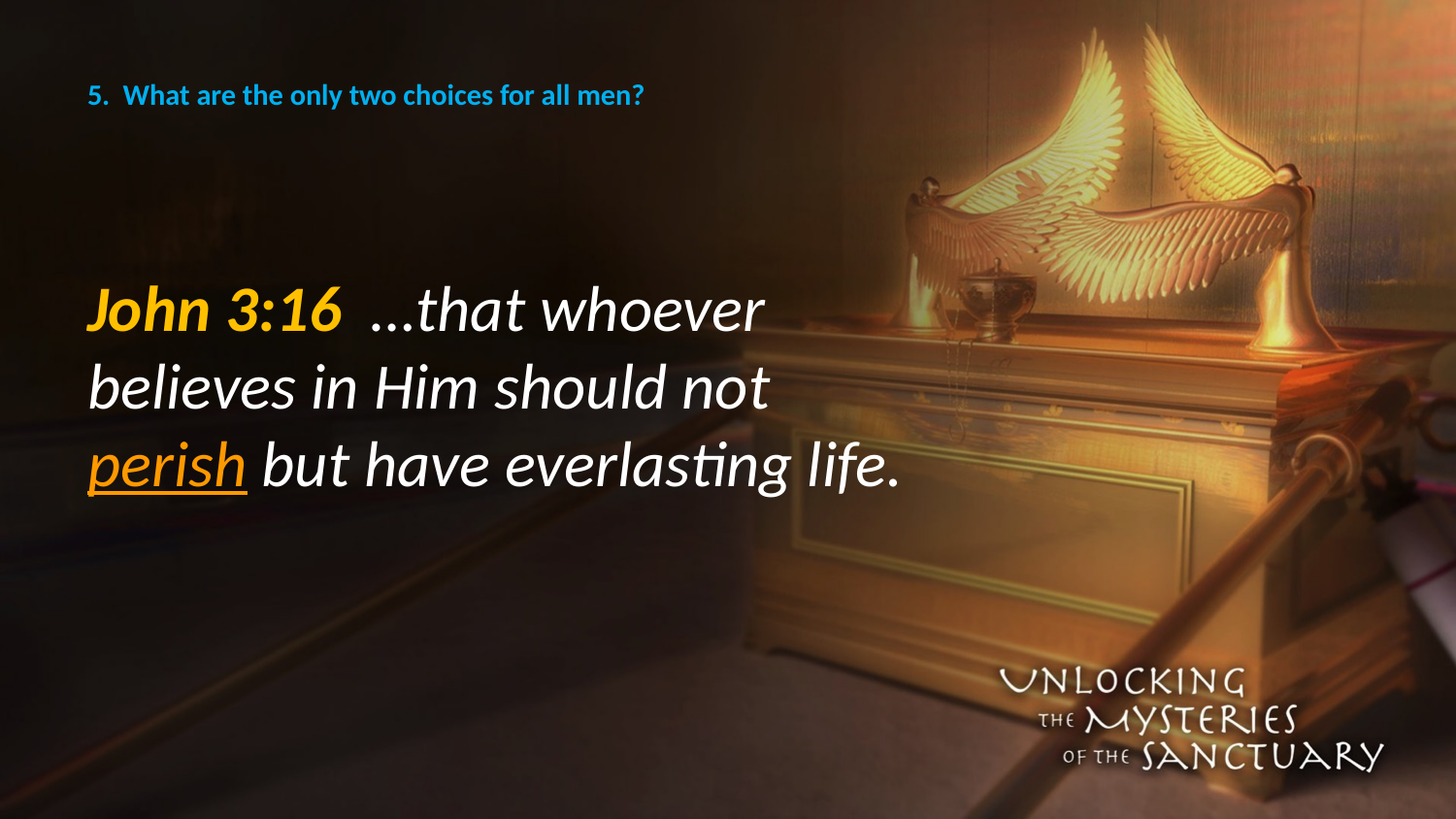

# 5.  What are the only two choices for all men?

John 3:16  …that whoever believes in Him should not perish but have everlasting life.